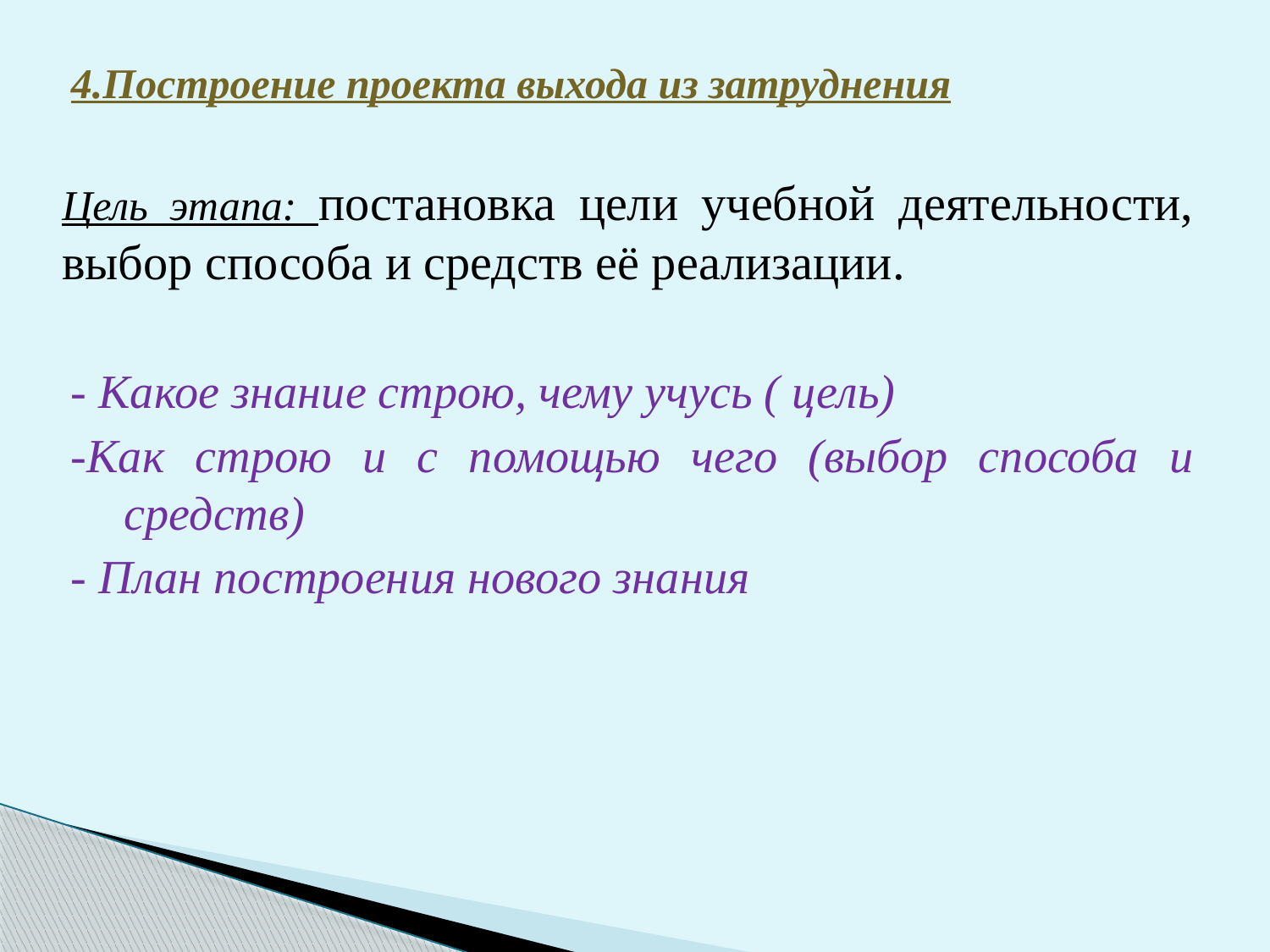

4.Построение проекта выхода из затруднения

Цель этапа: постановка цели учебной деятельности, выбор способа и средств её реализации.

- Какое знание строю, чему учусь ( цель)
-Как строю и с помощью чего (выбор способа и средств)
- План построения нового знания